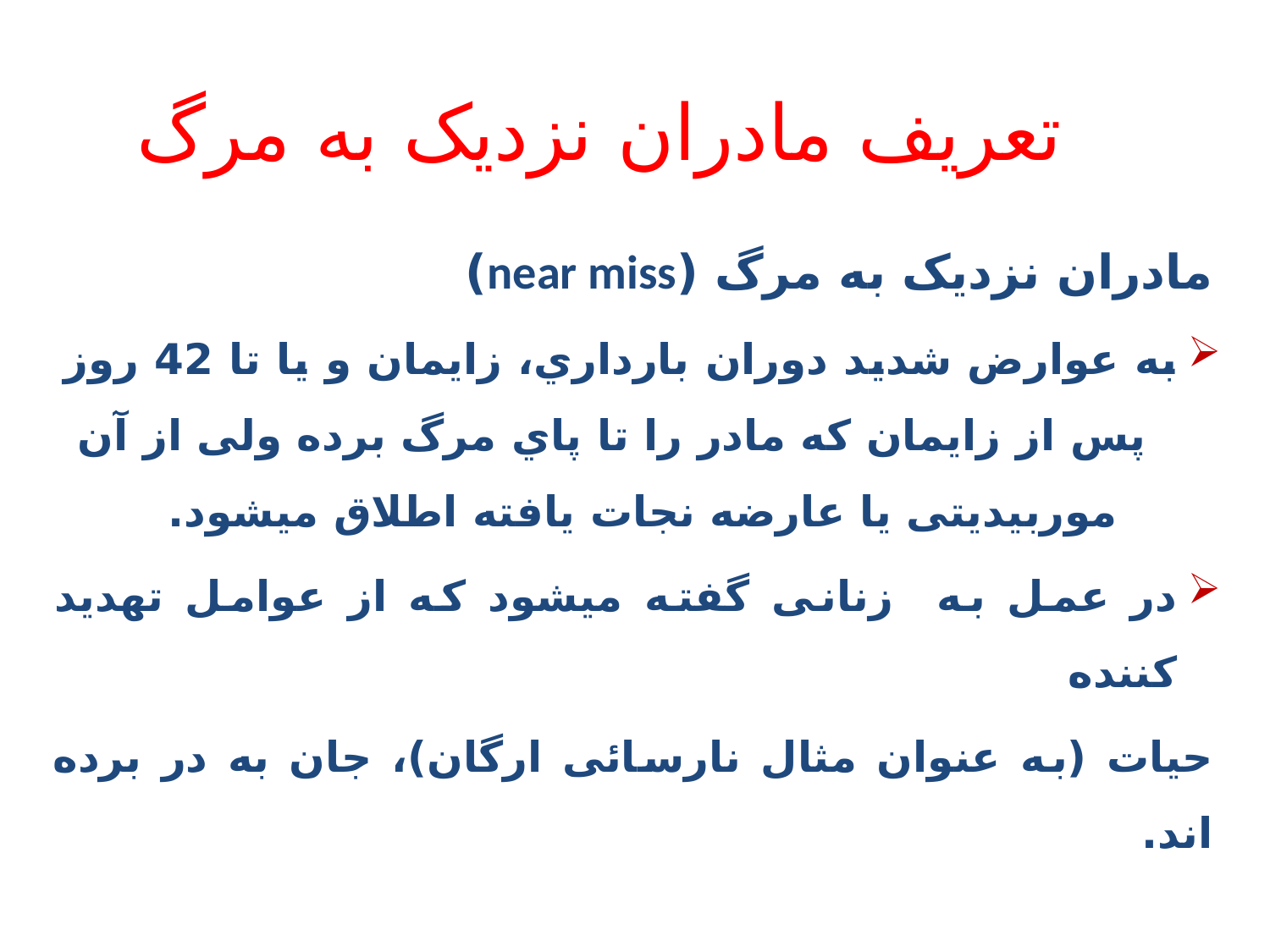

# تعریف مادران نزدیک به مرگ
مادران نزدیک به مرگ (near miss)
به عوارض شدید دوران بارداري، زایمان و یا تا 42 روز    پس از زایمان که مادر را تا پاي مرگ برده ولی از آن       موربیدیتی یا عارضه نجات یافته اطلاق میشود.
در عمل به  زنانی گفته میشود که از عوامل تهدید کننده
حیات (به عنوان مثال نارسائی ارگان)، جان به در برده اند.